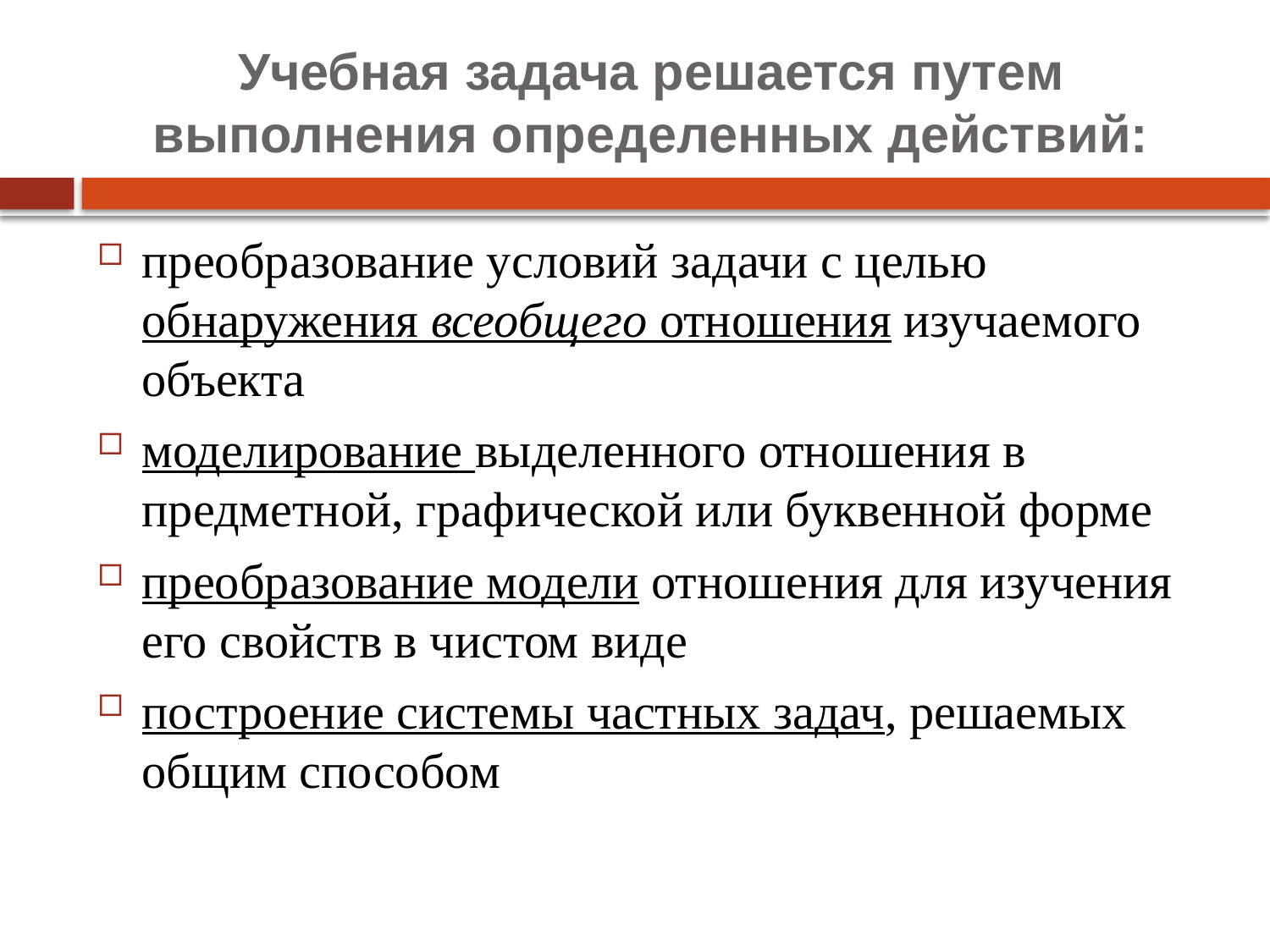

# Учебная задача решается путем выполнения определенных действий:
преобразование условий задачи с целью обнаружения всеобщего отношения изучаемого объекта
моделирование выделенного отношения в предметной, графической или буквенной форме
преобразование модели отношения для изучения его свойств в чистом виде
построение системы частных задач, решаемых общим способом